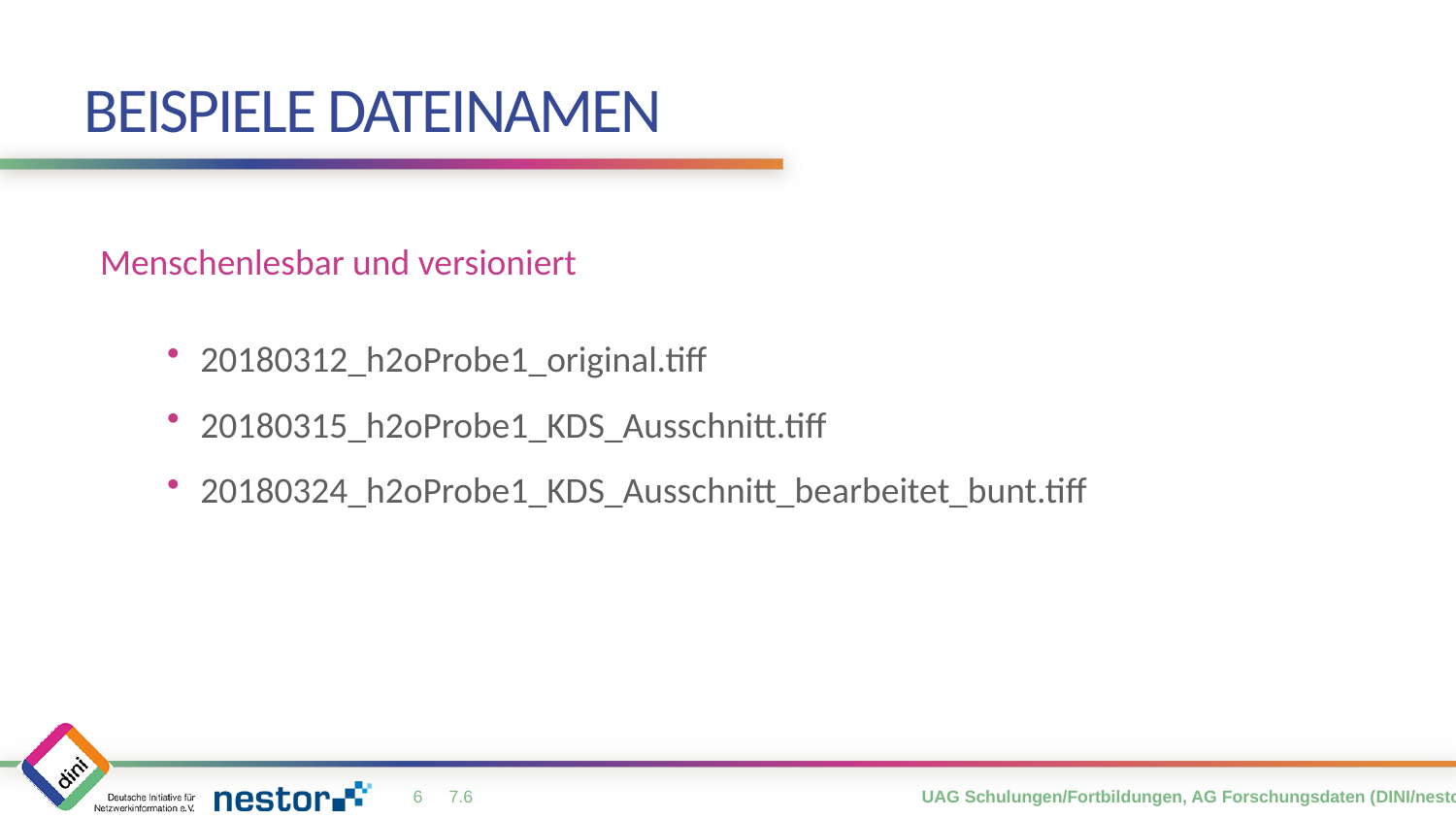

# Beispiele Dateinamen
Menschenlesbar und versioniert

20180312_h2oProbe1_original.tiff
20180315_h2oProbe1_KDS_Ausschnitt.tiff
20180324_h2oProbe1_KDS_Ausschnitt_bearbeitet_bunt.tiff

6
7.6